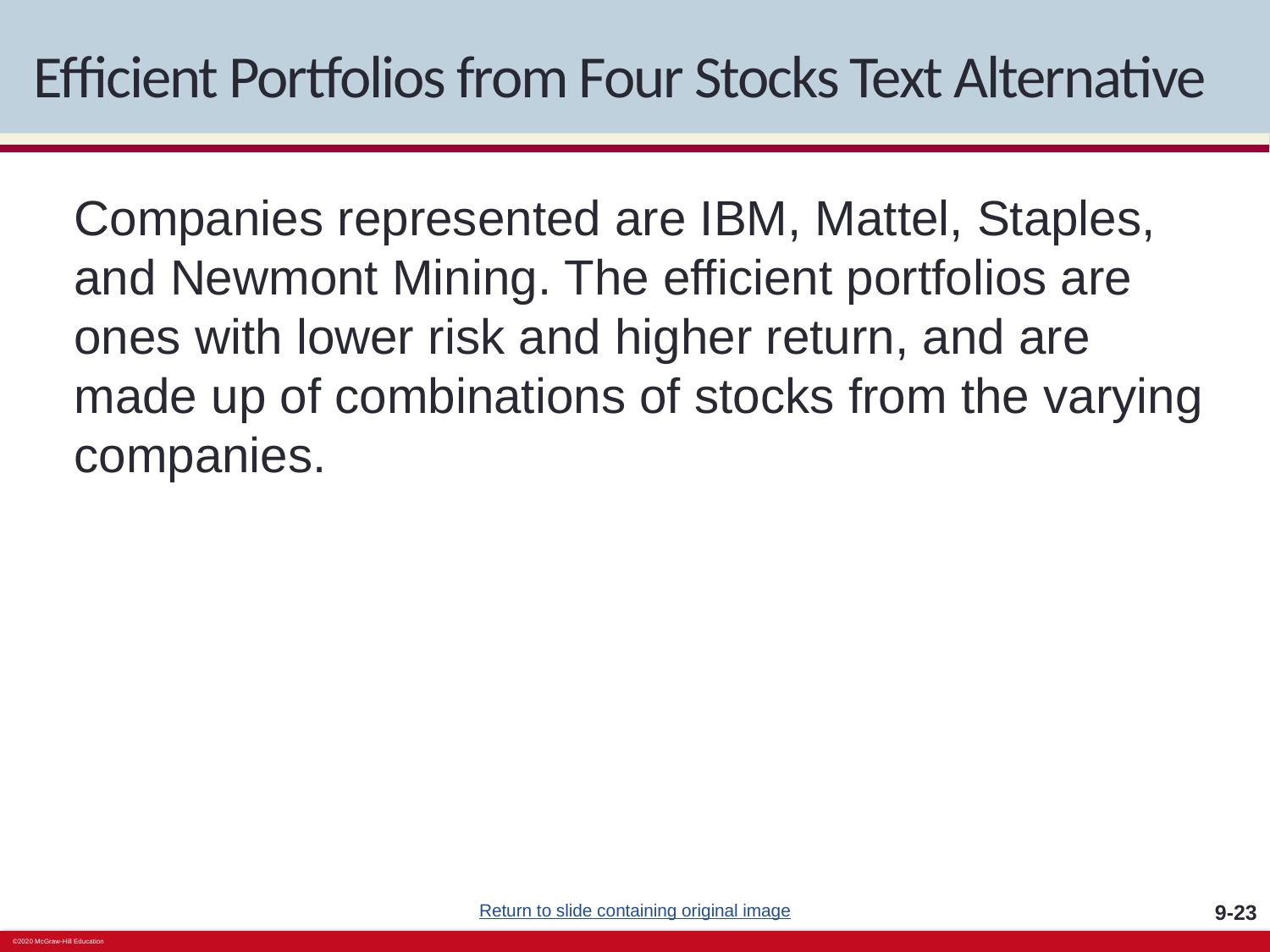

# Efficient Portfolios from Four Stocks Text Alternative
Companies represented are IBM, Mattel, Staples, and Newmont Mining. The efficient portfolios are ones with lower risk and higher return, and are made up of combinations of stocks from the varying companies.
Return to slide containing original image